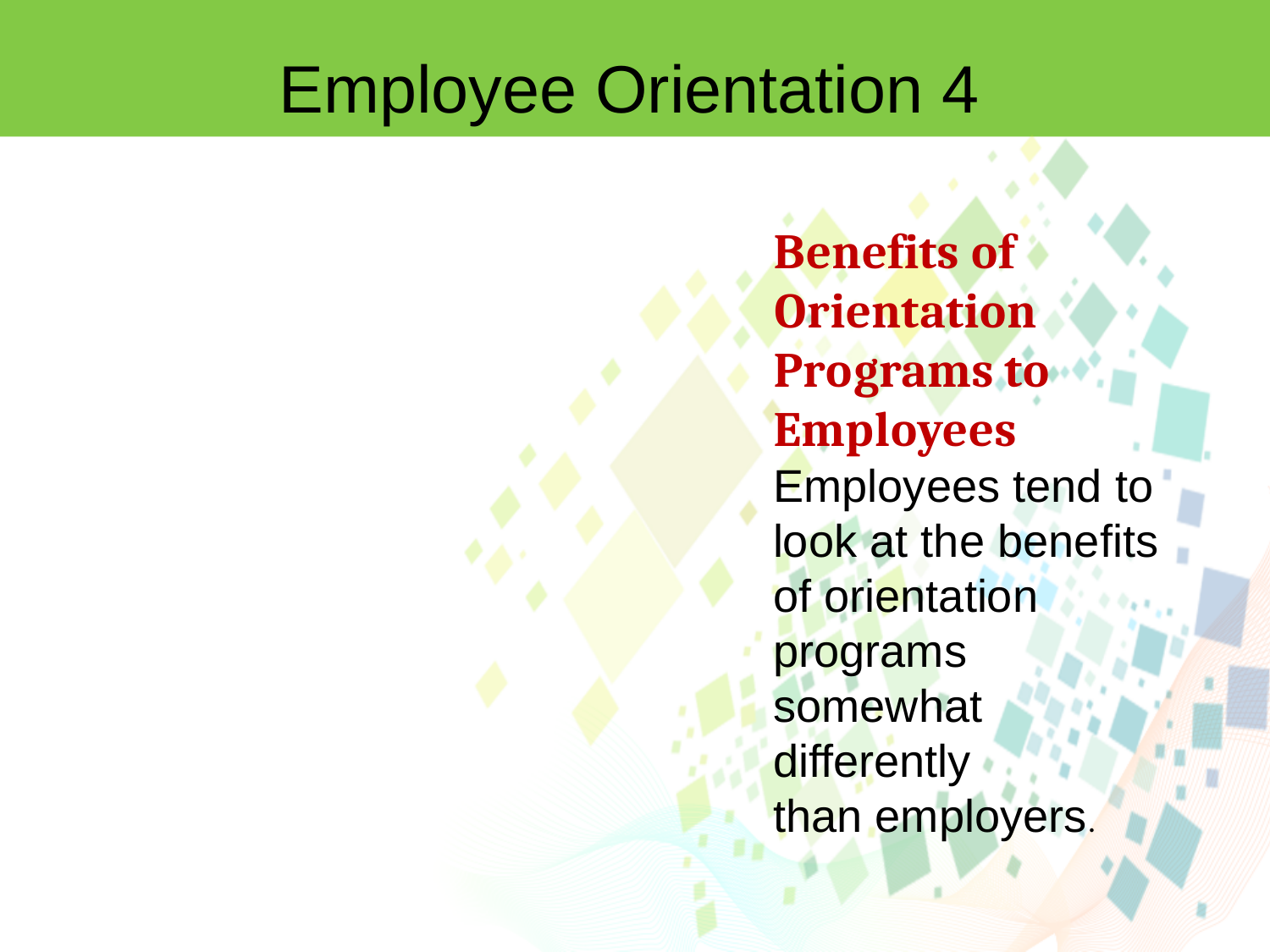

Employee Orientation 4
Benefits of Orientation Programs to Employees
Employees tend to look at the benefits of orientation programs somewhat differently
than employers.